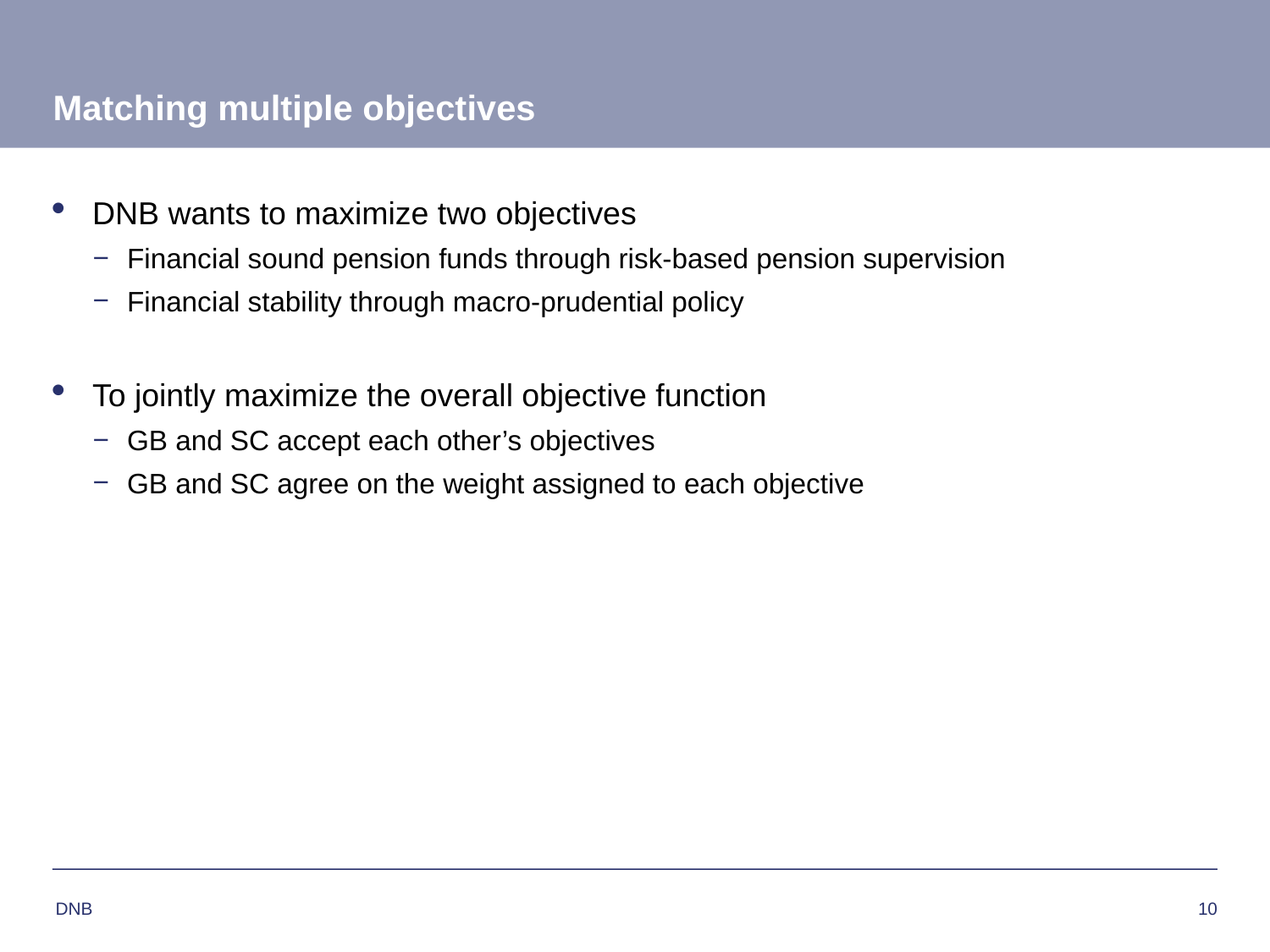

# Matching multiple objectives
DNB wants to maximize two objectives
Financial sound pension funds through risk-based pension supervision
Financial stability through macro-prudential policy

To jointly maximize the overall objective function
GB and SC accept each other’s objectives
GB and SC agree on the weight assigned to each objective